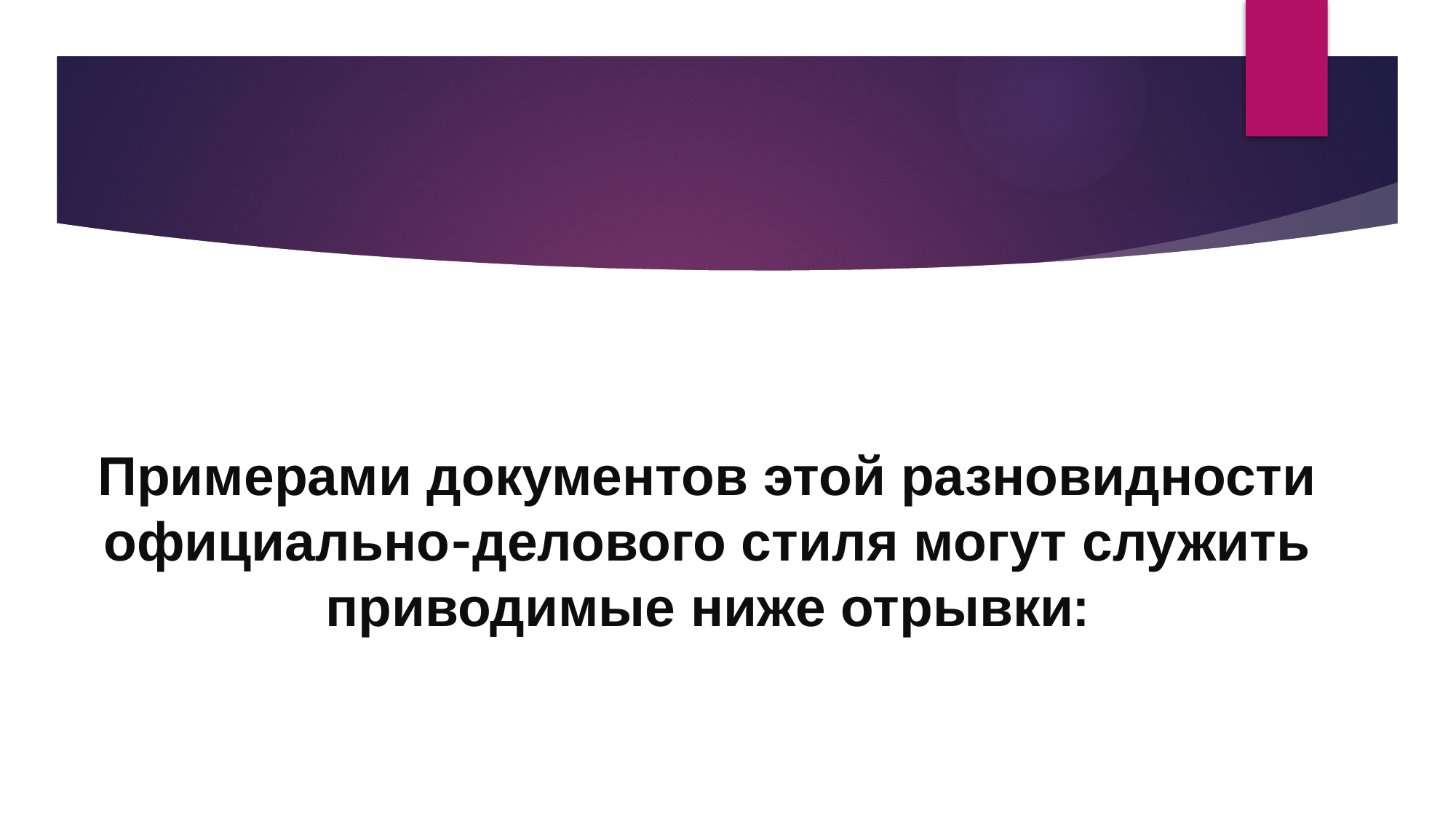

# Примерами документов этой разновидности официально-делового стиля могут служить приводимые ниже отрывки: